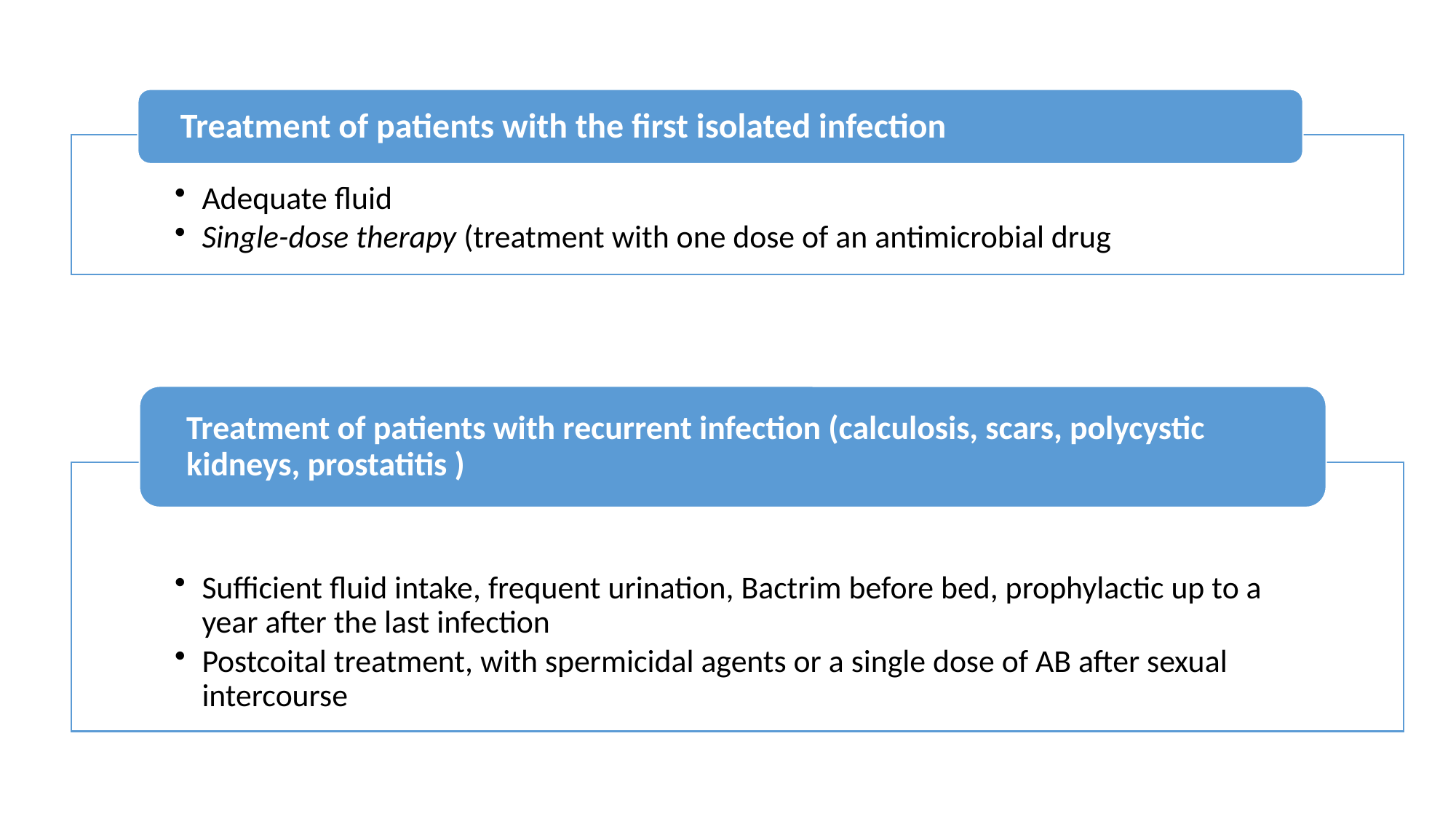

Adequate fluid
Single-dose therapy (treatment with one dose of an antimicrobial drug
Treatment of patients with the first isolated infection
Sufficient fluid intake, frequent urination, Bactrim before bed, prophylactic up to a year after the last infection
Postcoital treatment, with spermicidal agents or a single dose of AB after sexual intercourse
Treatment of patients with recurrent infection (calculosis, scars, polycystic kidneys, prostatitis )